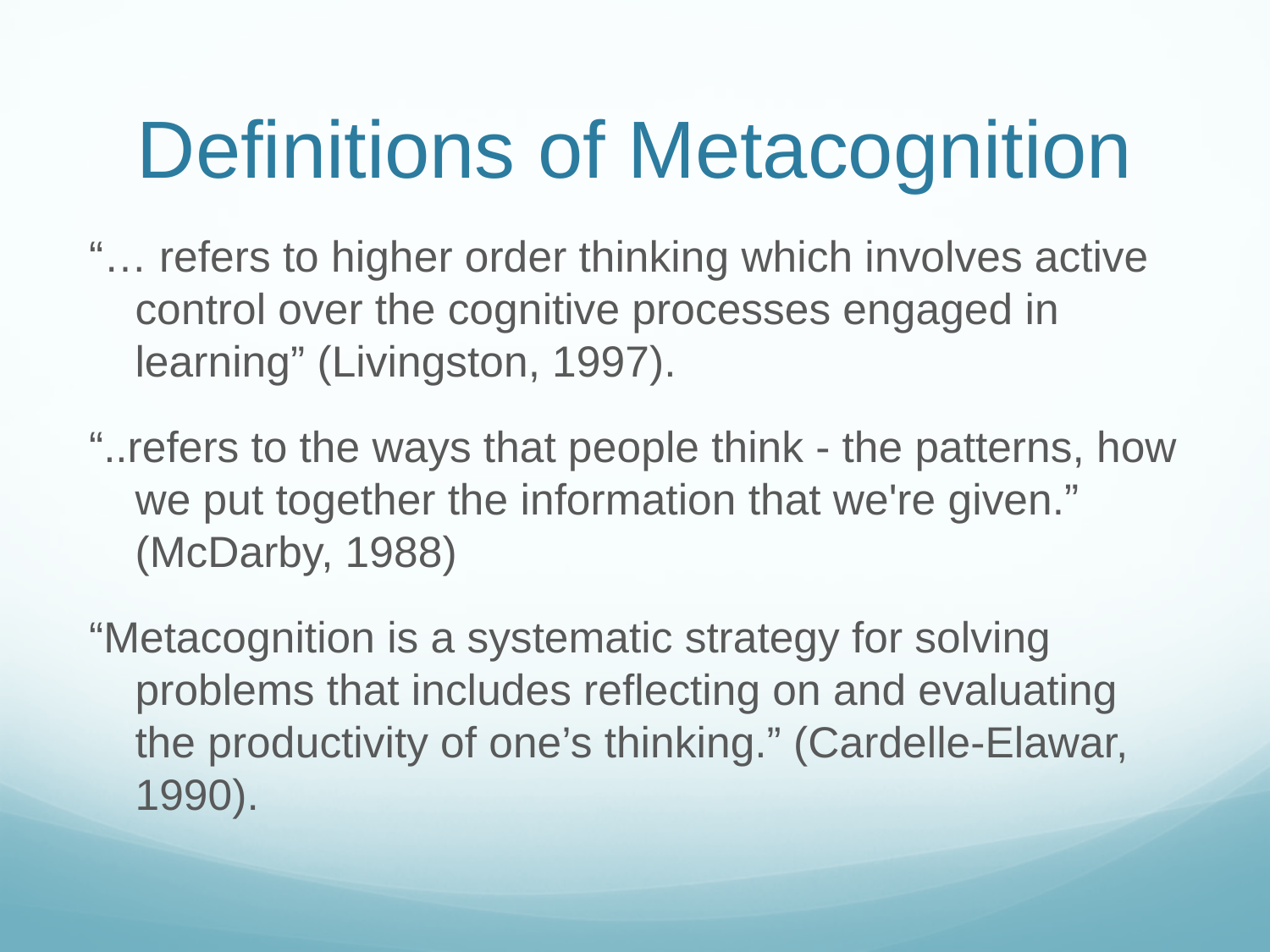

# Definitions of Metacognition
“… refers to higher order thinking which involves active control over the cognitive processes engaged in learning” (Livingston, 1997).
“..refers to the ways that people think - the patterns, how we put together the information that we're given.” (McDarby, 1988)
“Metacognition is a systematic strategy for solving problems that includes reflecting on and evaluating the productivity of one’s thinking.” (Cardelle-Elawar, 1990).